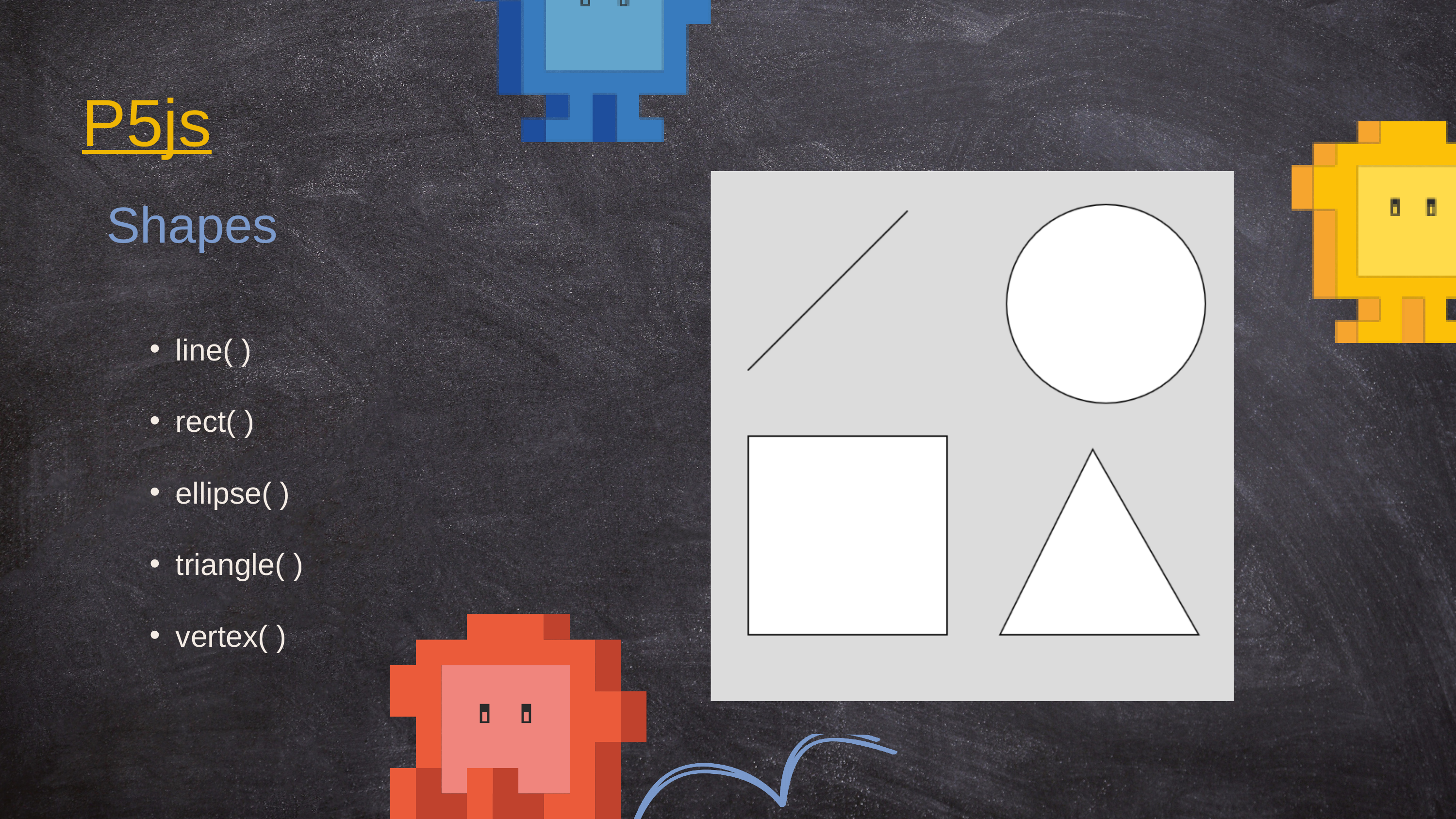

P5js

Shapes
line( )

rect( )

ellipse( )

triangle( )

vertex( )